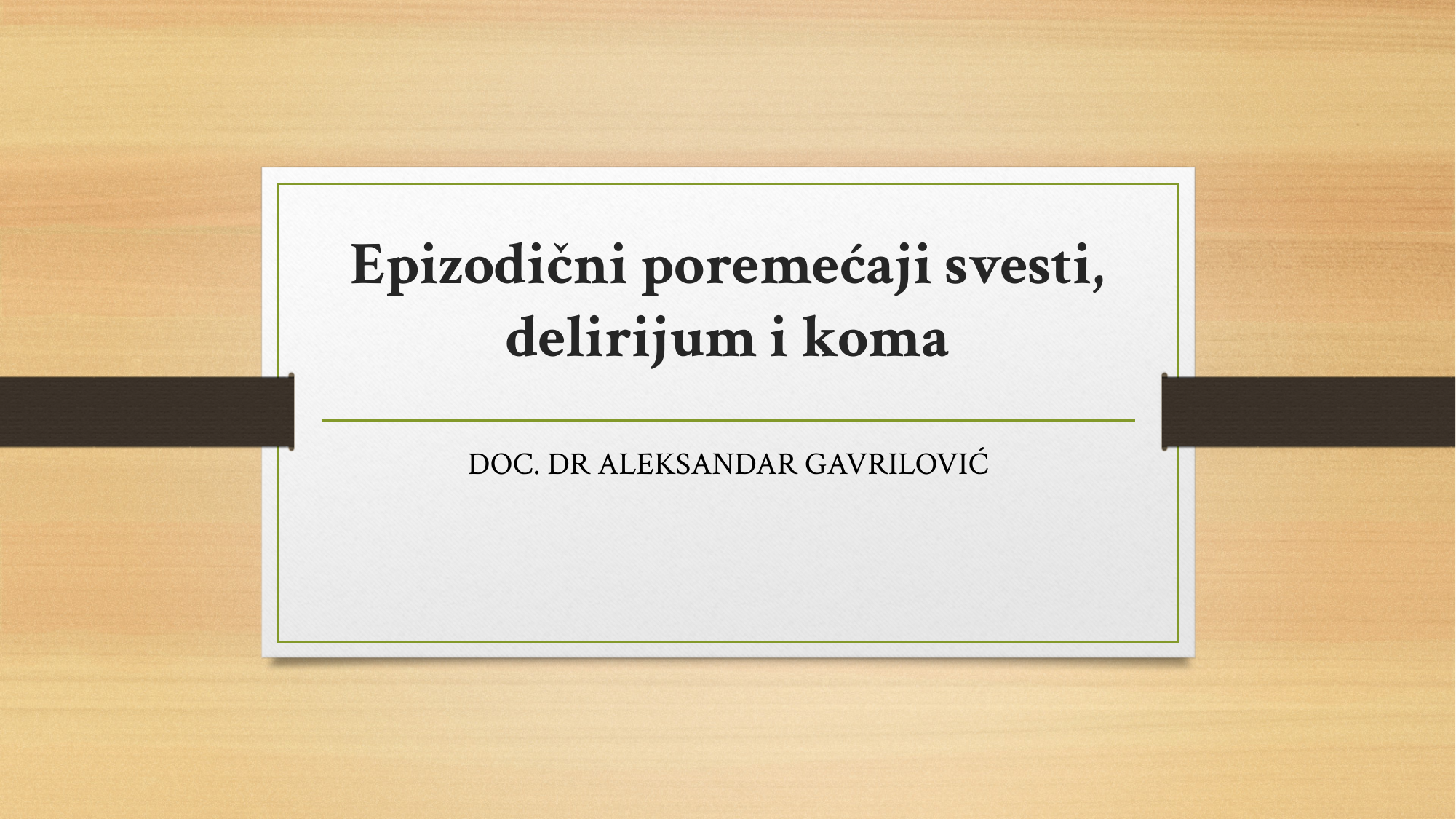

# Epizodični poremećaji svesti, delirijum i koma
DOC. DR ALEKSANDAR GAVRILOVIĆ